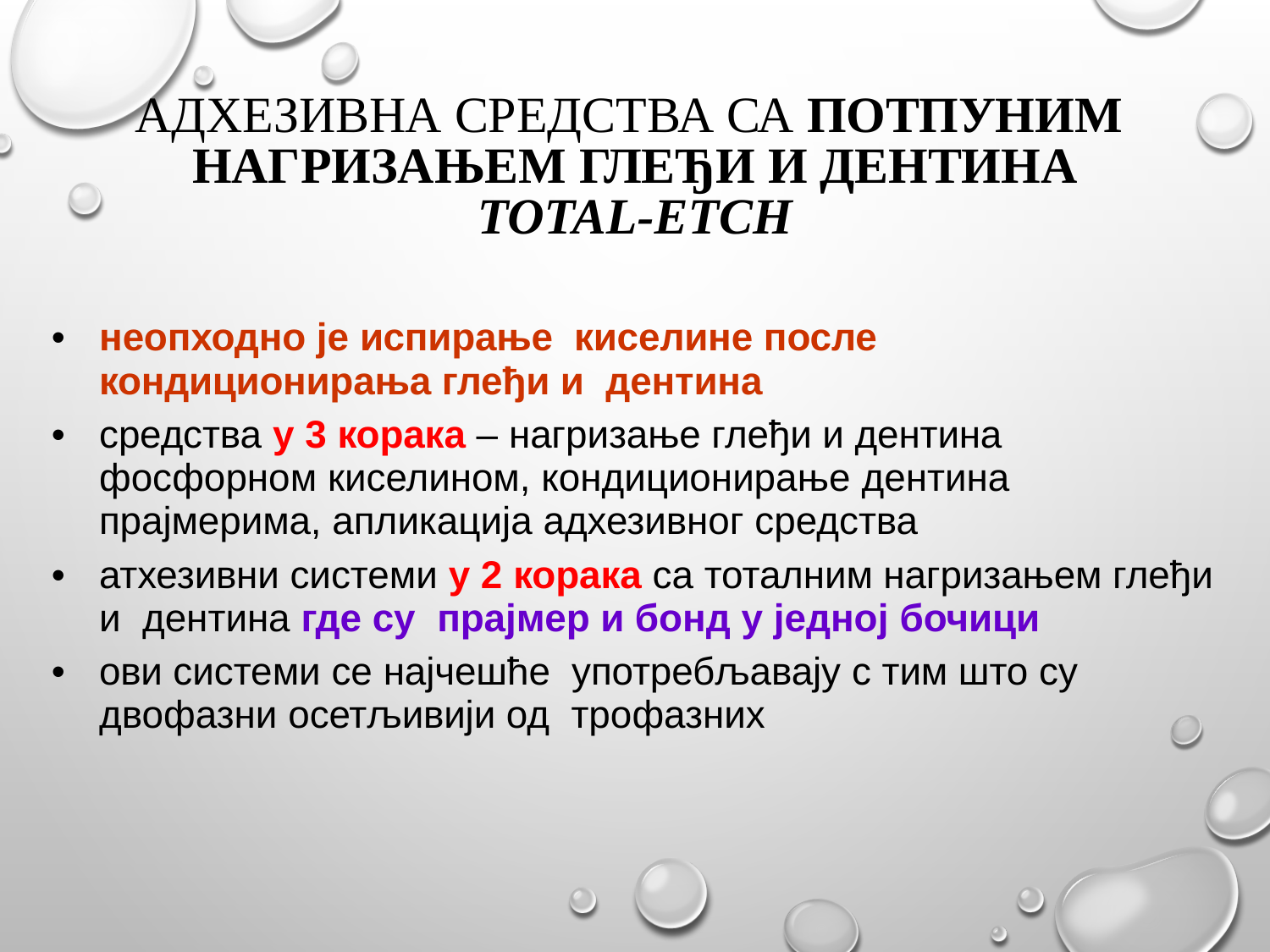

# Адхезивна средства са потпуним  нагризањем глеђи и дентина total-etch
неопходно је испирање  киселине после кондиционирања глеђи и  дентина
средства у 3 корака – нагризање глеђи и дентина фосфорном киселином, кондиционирање дентина прајмерима, апликација адхезивног средства
атхезивни системи у 2 корака са тоталним нагризањем глеђи и  дентина где су  прајмер и бонд у једној бочици
ови системи се најчешће  употребљавају с тим што су  двофазни осетљивији од  трофазних